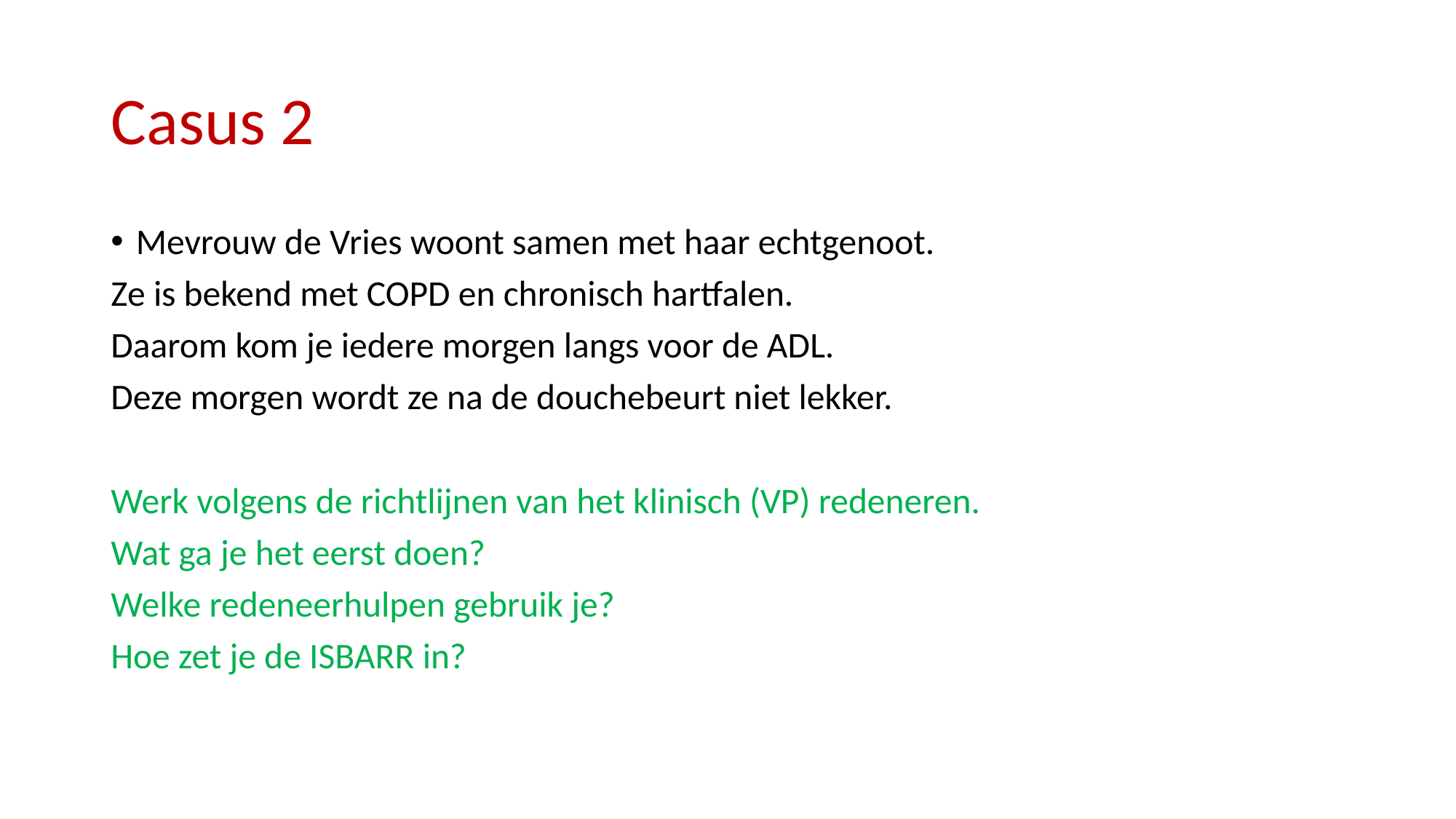

# Casus 2
Mevrouw de Vries woont samen met haar echtgenoot.
Ze is bekend met COPD en chronisch hartfalen.
Daarom kom je iedere morgen langs voor de ADL.
Deze morgen wordt ze na de douchebeurt niet lekker.

Werk volgens de richtlijnen van het klinisch (VP) redeneren.
Wat ga je het eerst doen?
Welke redeneerhulpen gebruik je?
Hoe zet je de ISBARR in?